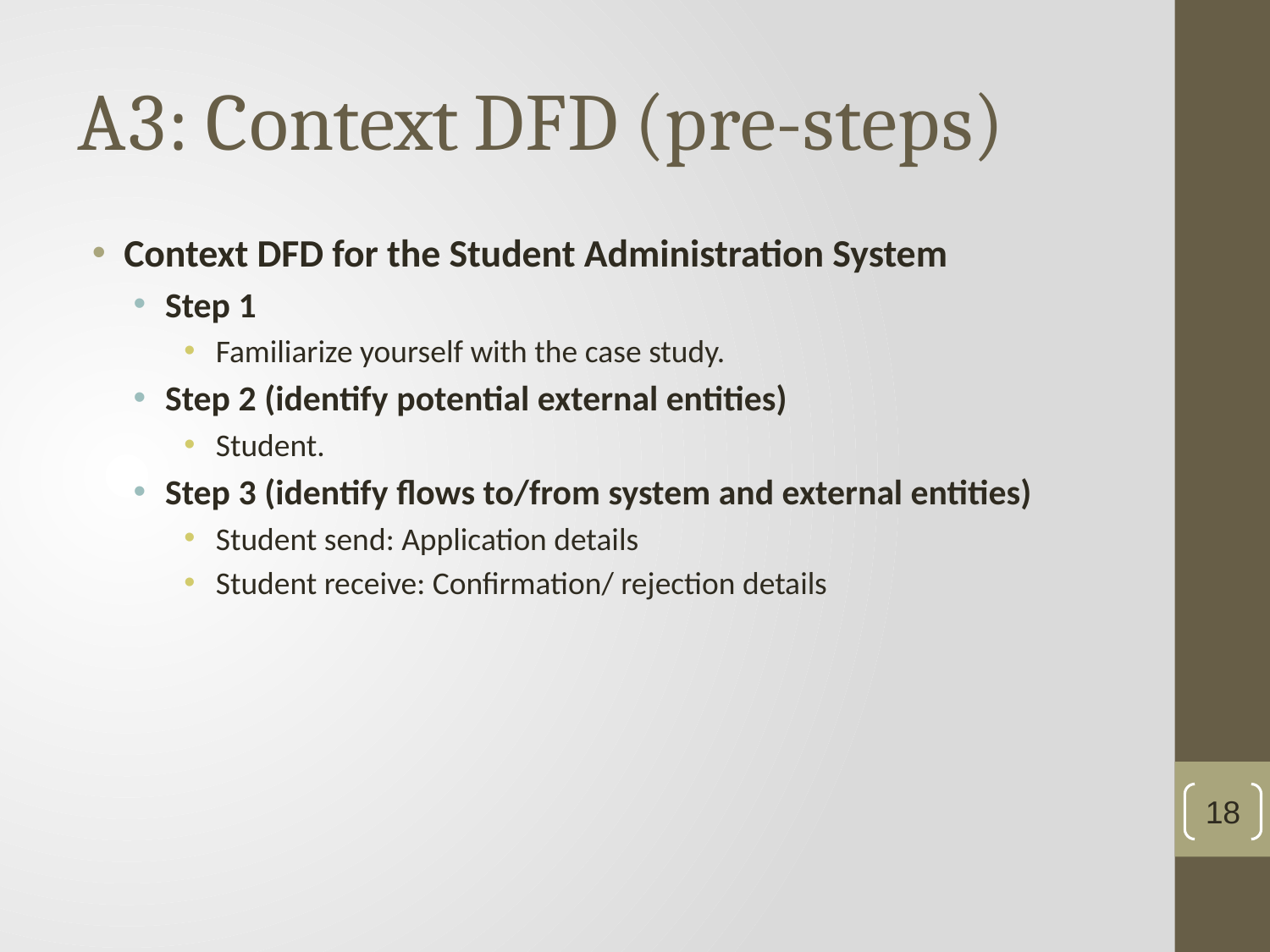

# A3: Context DFD (pre-steps)
Context DFD for the Student Administration System
Step 1
Familiarize yourself with the case study.
Step 2 (identify potential external entities)
Student.
Step 3 (identify flows to/from system and external entities)
Student send: Application details
Student receive: Confirmation/ rejection details

18